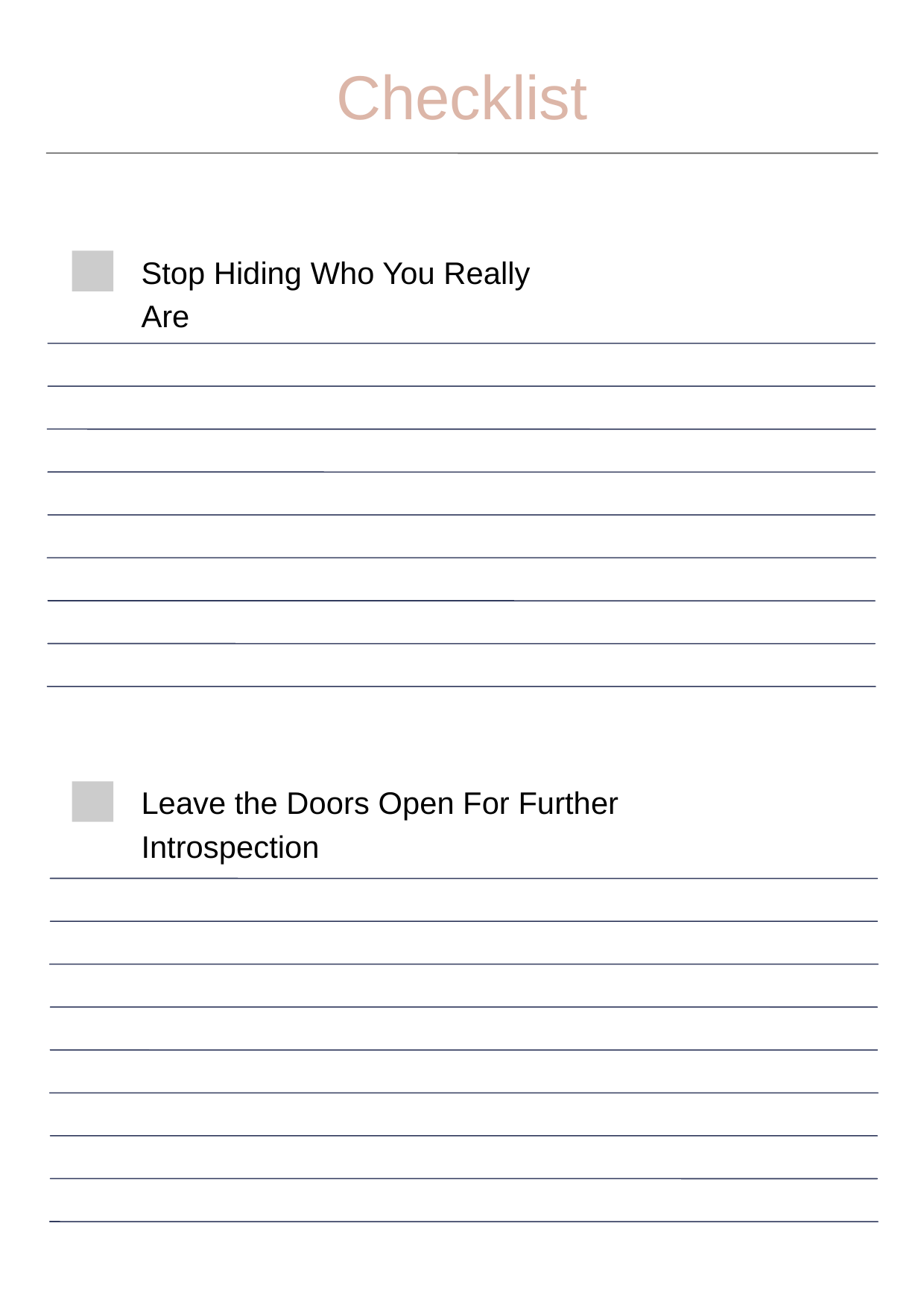

Checklist

Stop Hiding Who You Really Are

Leave the Doors Open For Further Introspection